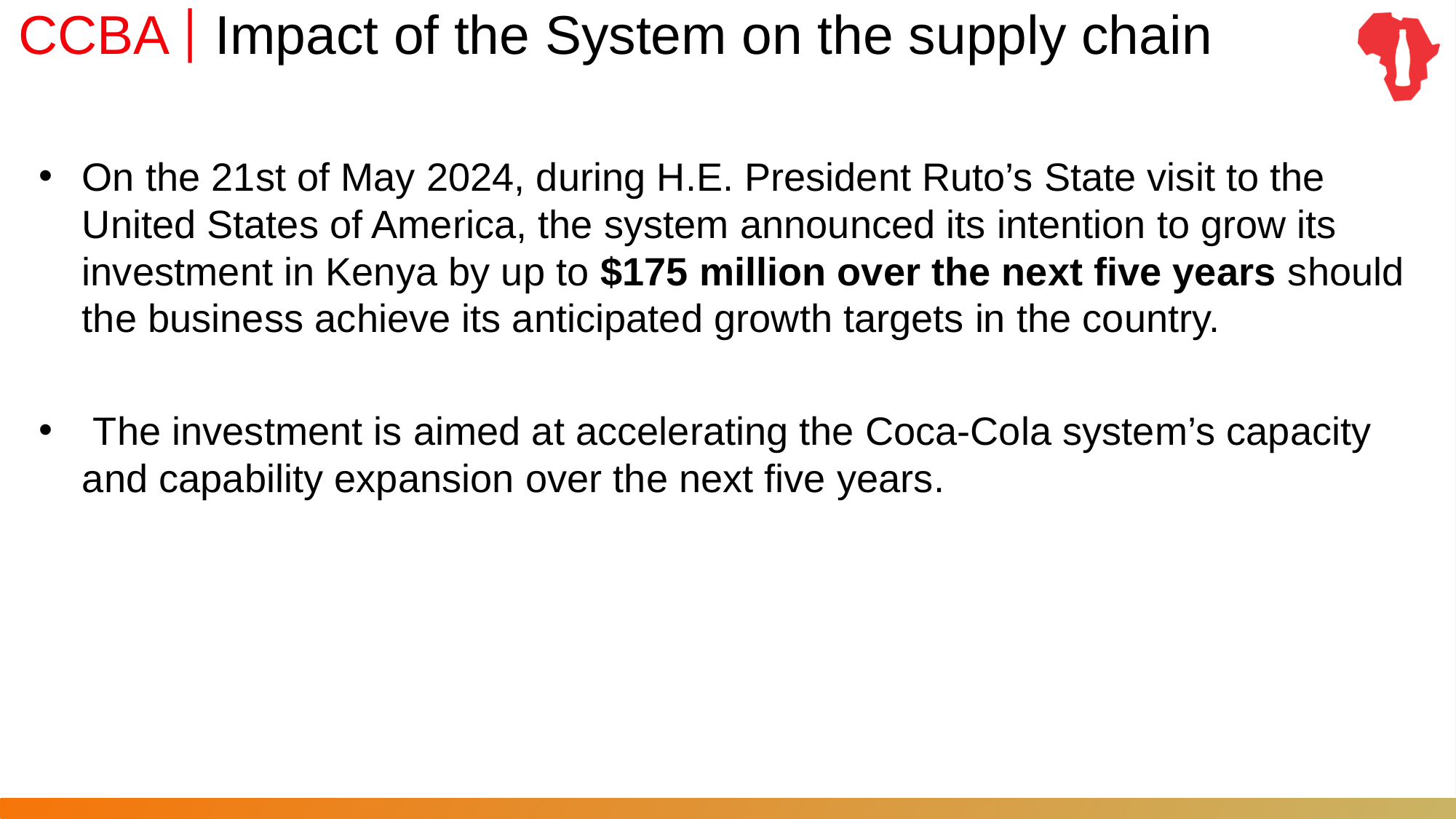

# CCBA ⎸Impact of the System on the supply chain
On the 21st of May 2024, during H.E. President Ruto’s State visit to the United States of America, the system announced its intention to grow its investment in Kenya by up to $175 million over the next five years should the business achieve its anticipated growth targets in the country.

 The investment is aimed at accelerating the Coca-Cola system’s capacity and capability expansion over the next five years.